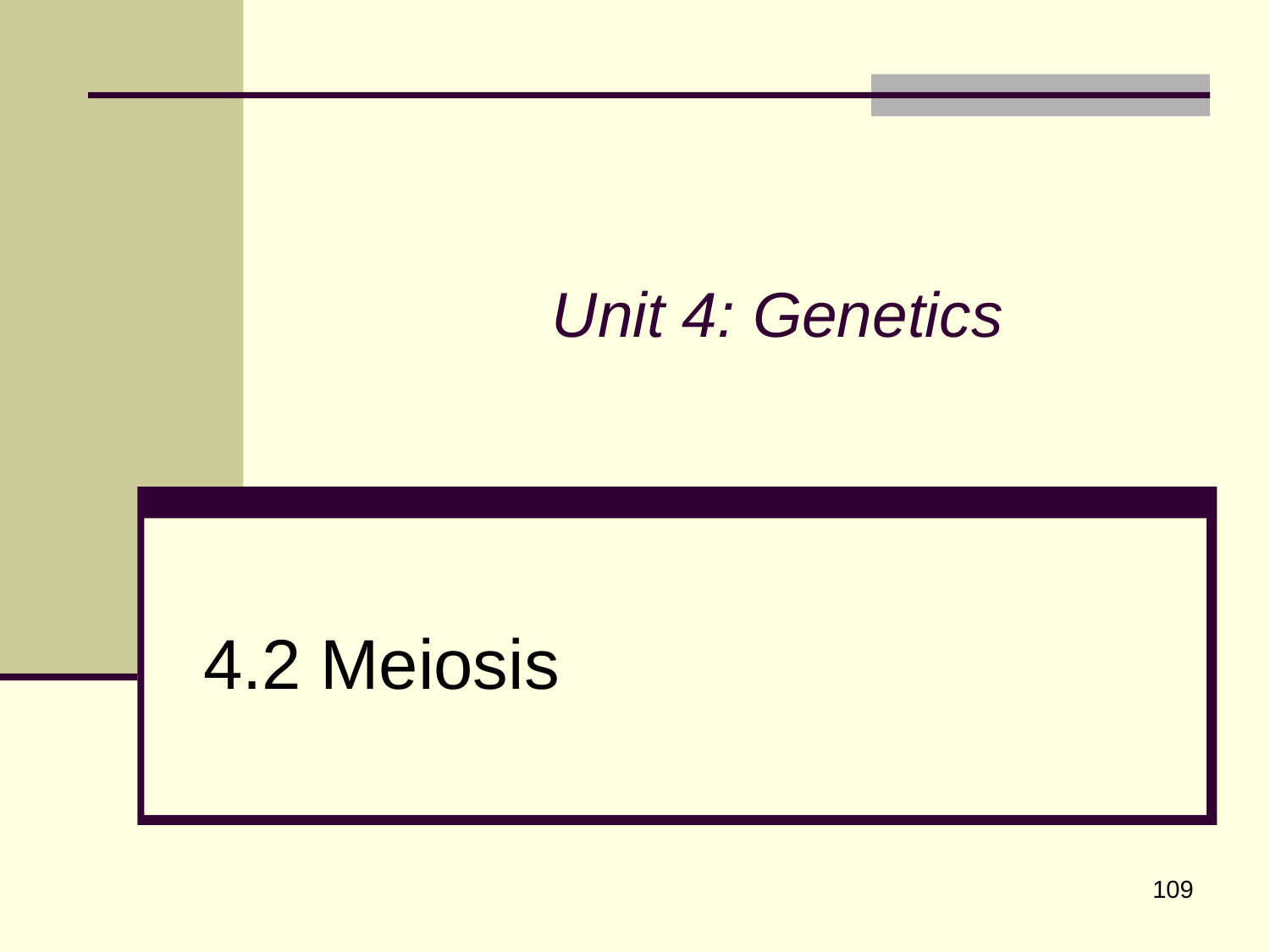

# Unit 4: Genetics
4.2 Meiosis
109